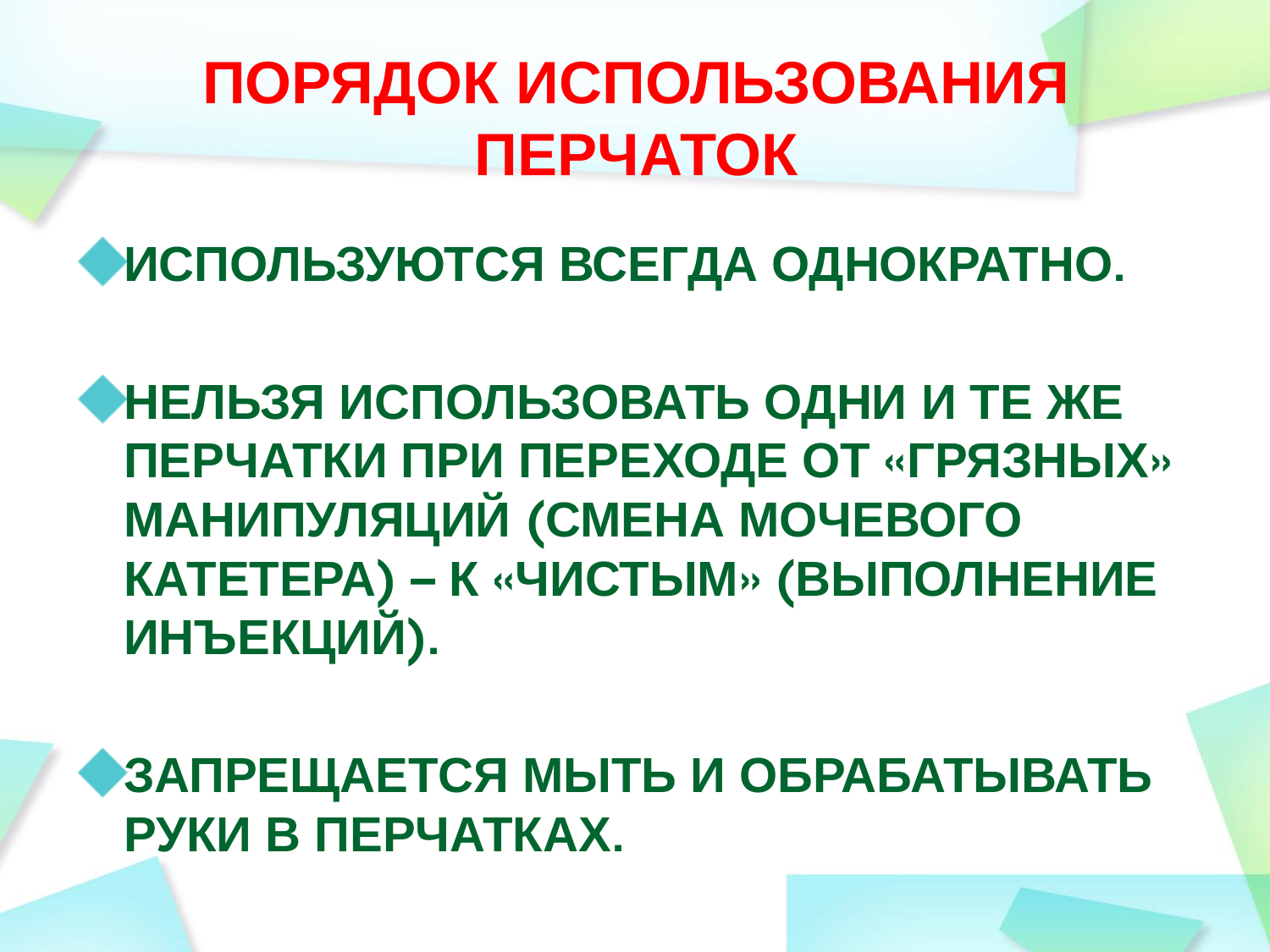

# ПОРЯДОК ИСПОЛЬЗОВАНИЯ ПЕРЧАТОК
ИСПОЛЬЗУЮТСЯ ВСЕГДА ОДНОКРАТНО.

НЕЛЬЗЯ ИСПОЛЬЗОВАТЬ ОДНИ И ТЕ ЖЕ ПЕРЧАТКИ ПРИ ПЕРЕХОДЕ ОТ «ГРЯЗНЫХ» МАНИПУЛЯЦИЙ (СМЕНА МОЧЕВОГО КАТЕТЕРА) – К «ЧИСТЫМ» (ВЫПОЛНЕНИЕ ИНЪЕКЦИЙ).

ЗАПРЕЩАЕТСЯ МЫТЬ И ОБРАБАТЫВАТЬ РУКИ В ПЕРЧАТКАХ.